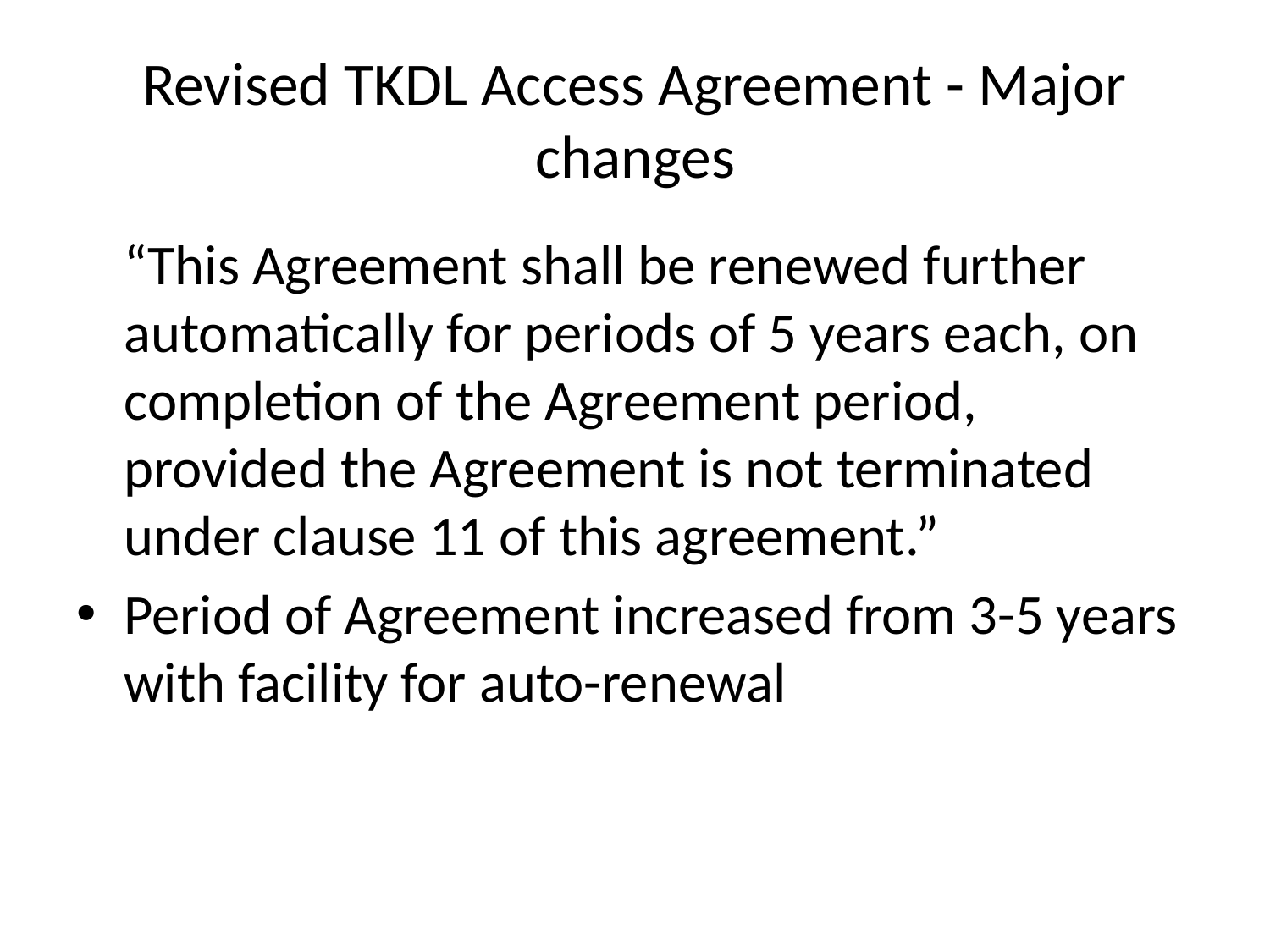

# Revised TKDL Access Agreement - Major changes
	“This Agreement shall be renewed further automatically for periods of 5 years each, on completion of the Agreement period, provided the Agreement is not terminated under clause 11 of this agreement.”
Period of Agreement increased from 3-5 years with facility for auto-renewal